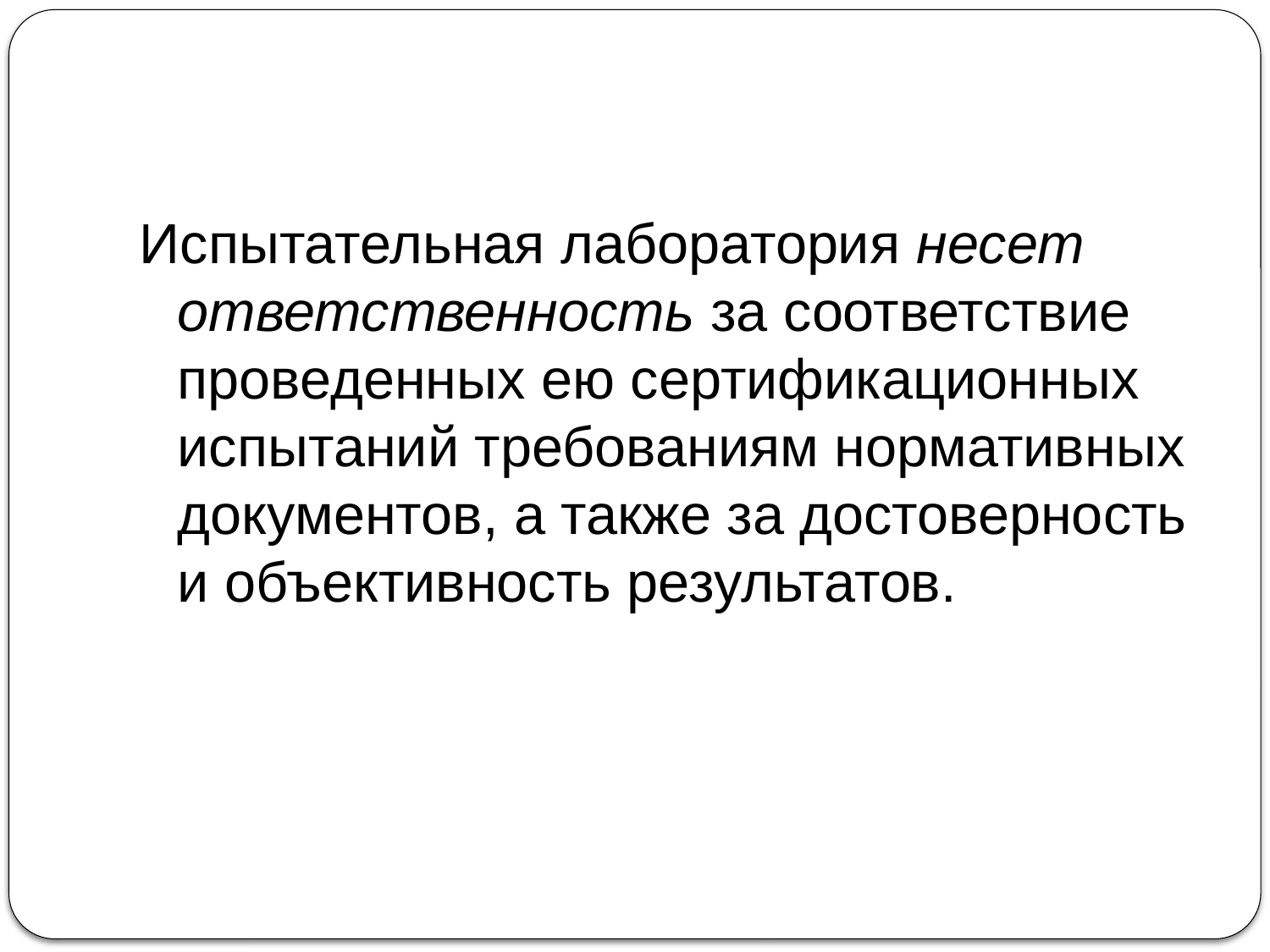

Испытательная лаборатория несет ответственность за соответствие проведенных ею сертификационных испытаний требованиям нормативных документов, а также за достоверность и объективность результатов.